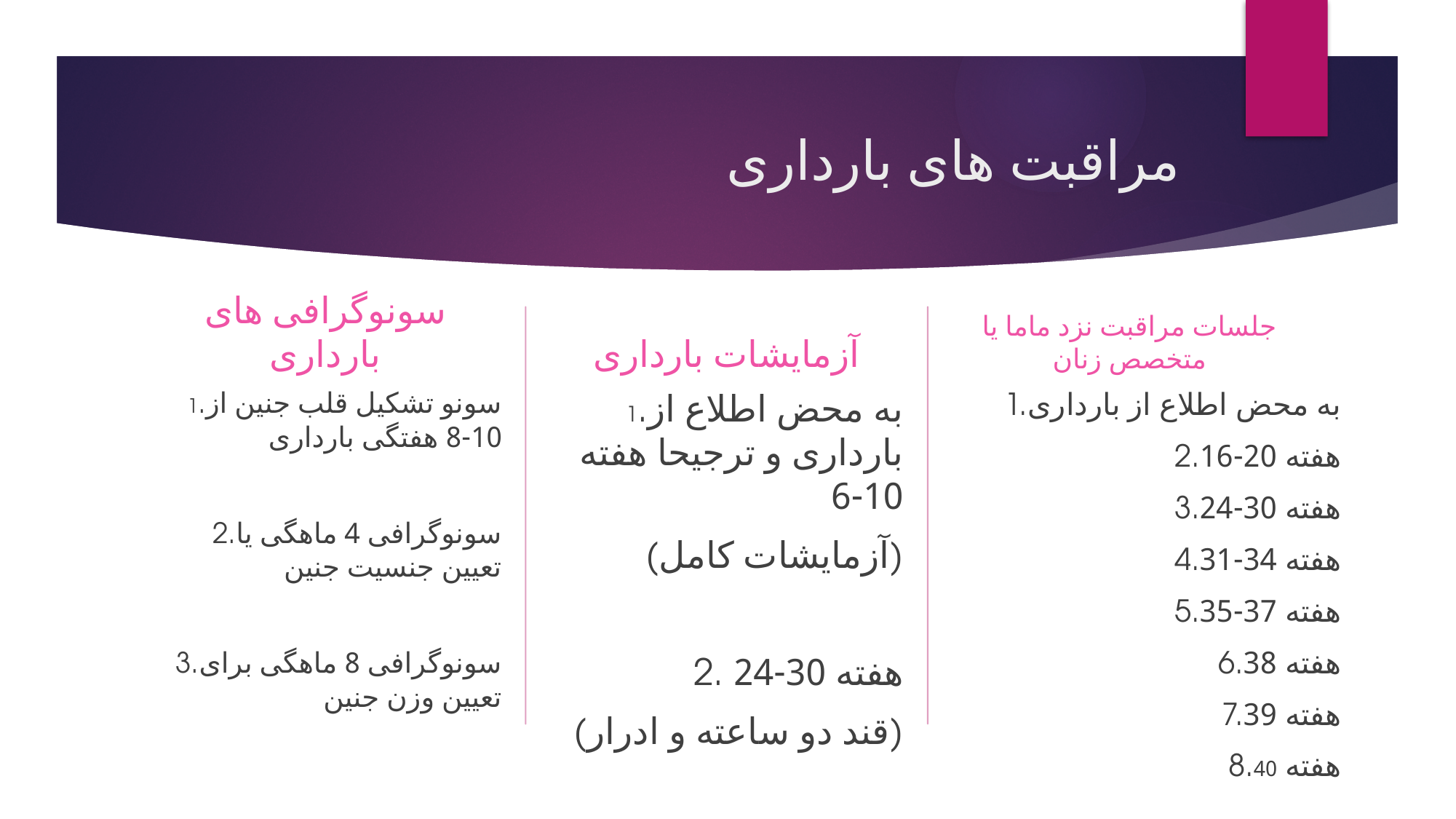

# مراقبت های بارداری
آزمایشات بارداری
جلسات مراقبت نزد ماما یا متخصص زنان
سونوگرافی های بارداری
1.به محض اطلاع از بارداری
2.هفته 20-16
3.هفته 30-24
4.هفته 34-31
5.هفته 37-35
6.هفته 38
7.هفته 39
8.هفته 40
1.به محض اطلاع از بارداری و ترجیحا هفته 10-6
(آزمایشات کامل)

2. هفته 30-24
(قند دو ساعته و ادرار)
1.سونو تشکیل قلب جنین از 10-8 هفتگی بارداری

2.سونوگرافی 4 ماهگی یا تعیین جنسیت جنین

3.سونوگرافی 8 ماهگی برای تعیین وزن جنین